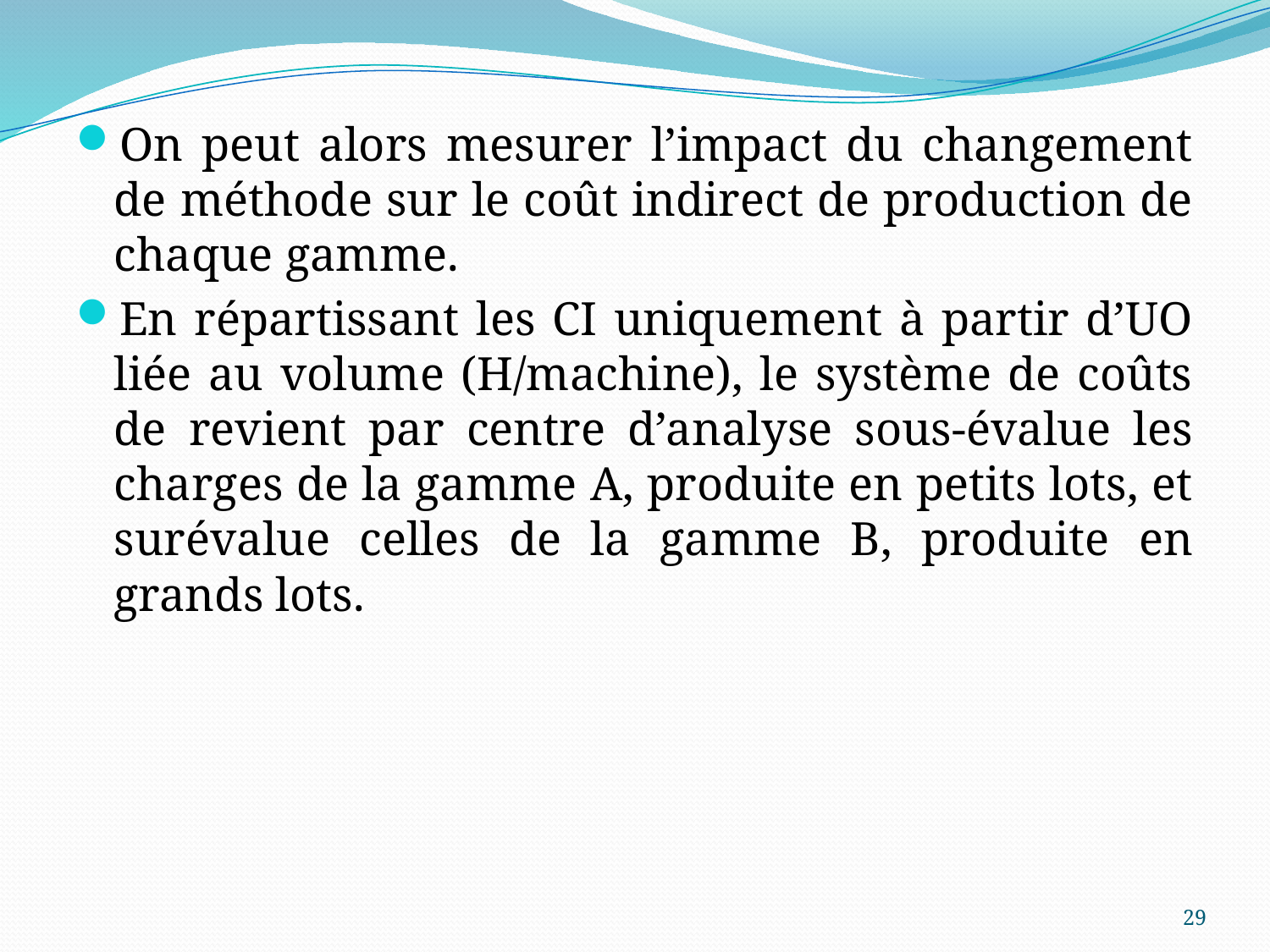

On peut alors mesurer l’impact du changement de méthode sur le coût indirect de production de chaque gamme.
En répartissant les CI uniquement à partir d’UO liée au volume (H/machine), le système de coûts de revient par centre d’analyse sous-évalue les charges de la gamme A, produite en petits lots, et surévalue celles de la gamme B, produite en grands lots.
29